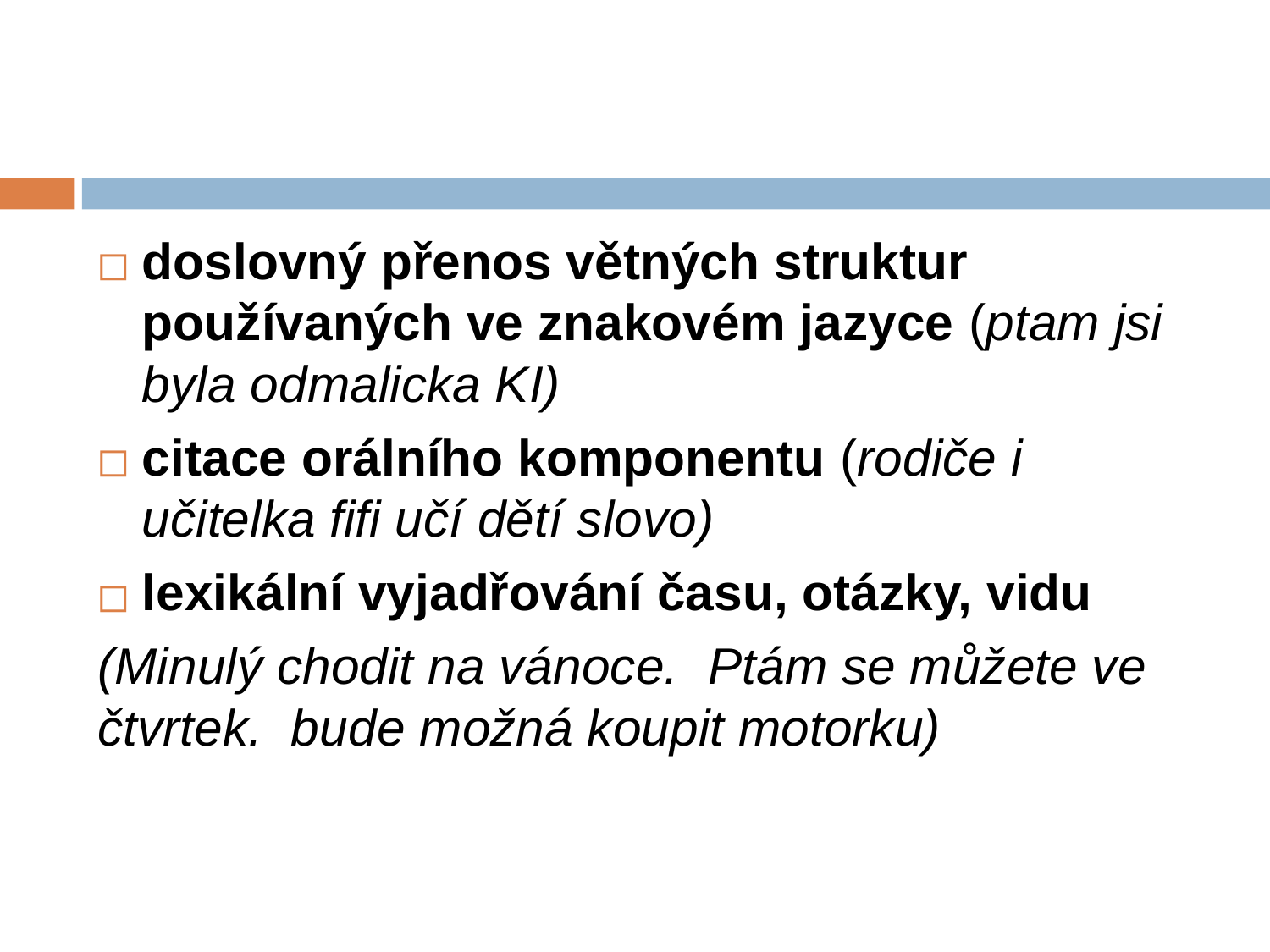

#
doslovný přenos větných struktur používaných ve znakovém jazyce (ptam jsi byla odmalicka KI)
citace orálního komponentu (rodiče i učitelka fifi učí dětí slovo)
lexikální vyjadřování času, otázky, vidu
(Minulý chodit na vánoce.  Ptám se můžete ve čtvrtek.  bude možná koupit motorku)